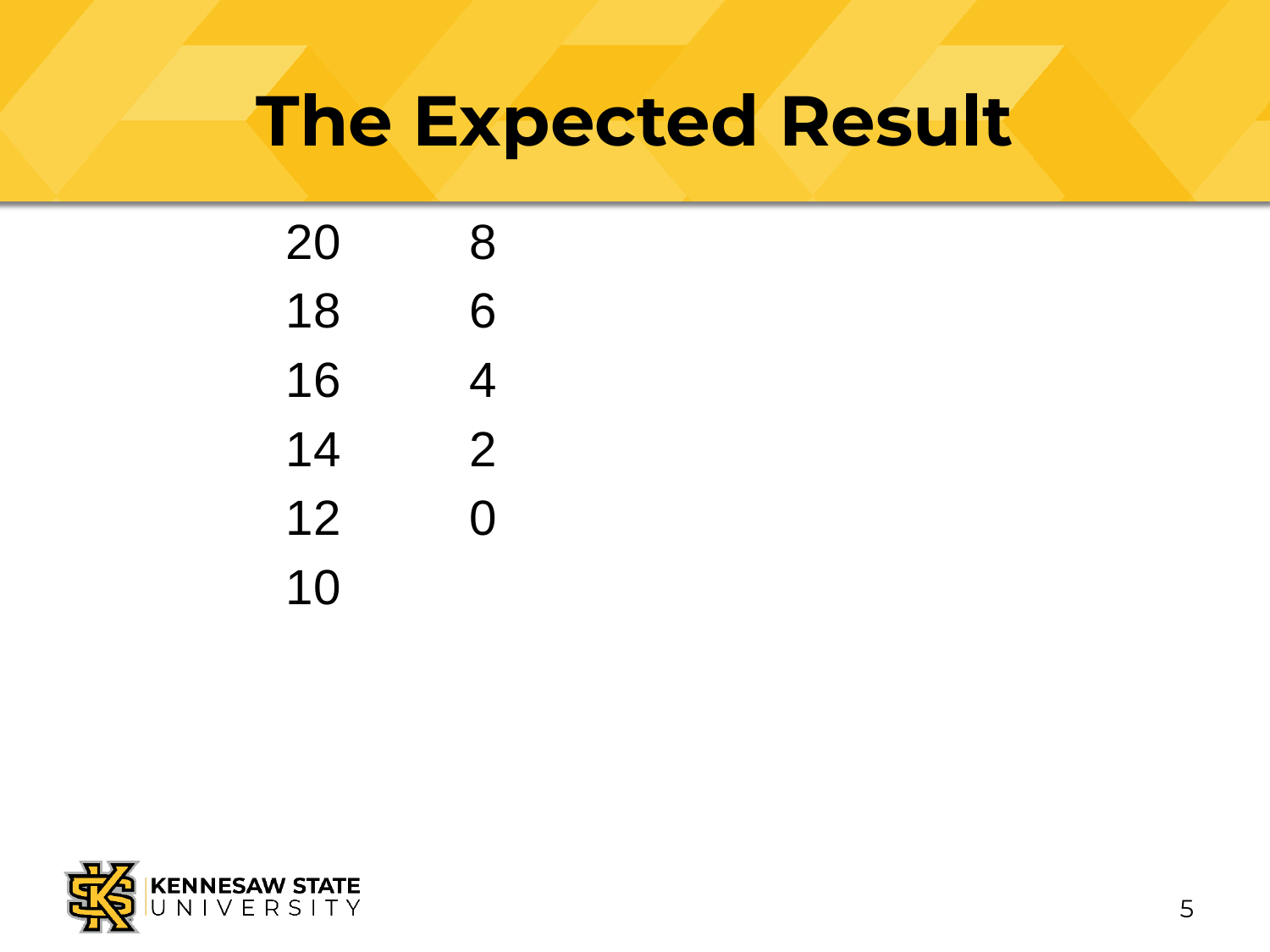

# The Expected Result
20
18
16
14
12
10
8
6
4
2
0

5